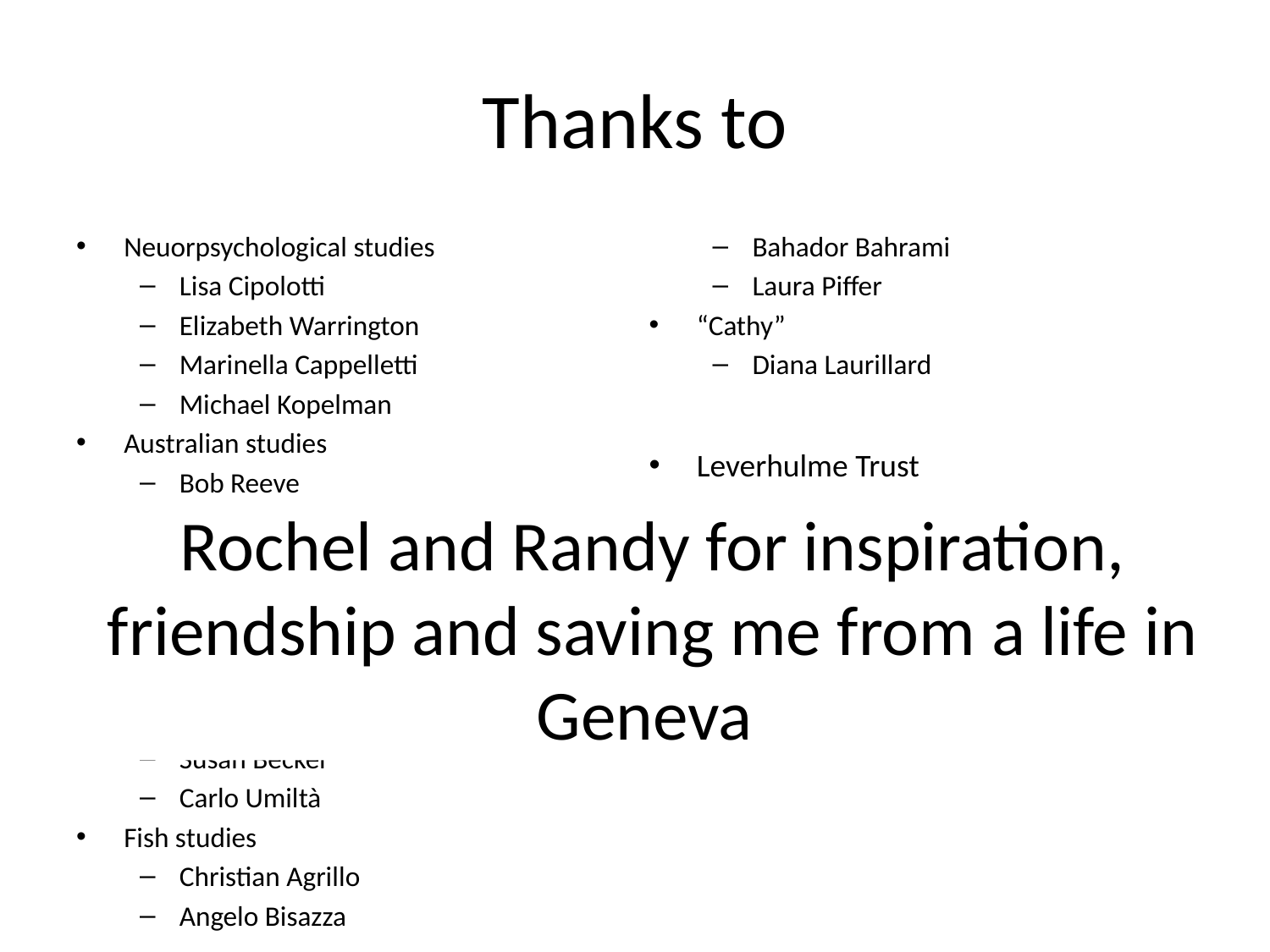

# Thanks to
Neuorpsychological studies
Lisa Cipolotti
Elizabeth Warrington
Marinella Cappelletti
Michael Kopelman
Australian studies
Bob Reeve
Fiona Reynolds
Delyth Lloyd
Judi Humberstone
Modelling studies
Marco Zorzi
Ivilyn Stoianov
Susan Becker
Carlo Umiltà
Fish studies
Christian Agrillo
Angelo Bisazza
Bahador Bahrami
Laura Piffer
“Cathy”
Diana Laurillard

Leverhulme Trust
Australian Research Council
University of Padua
Communities of Angurugu and Willowra
EU Marie Curie Programme

Rochel and Randy for inspiration, friendship and saving me from a life in Geneva